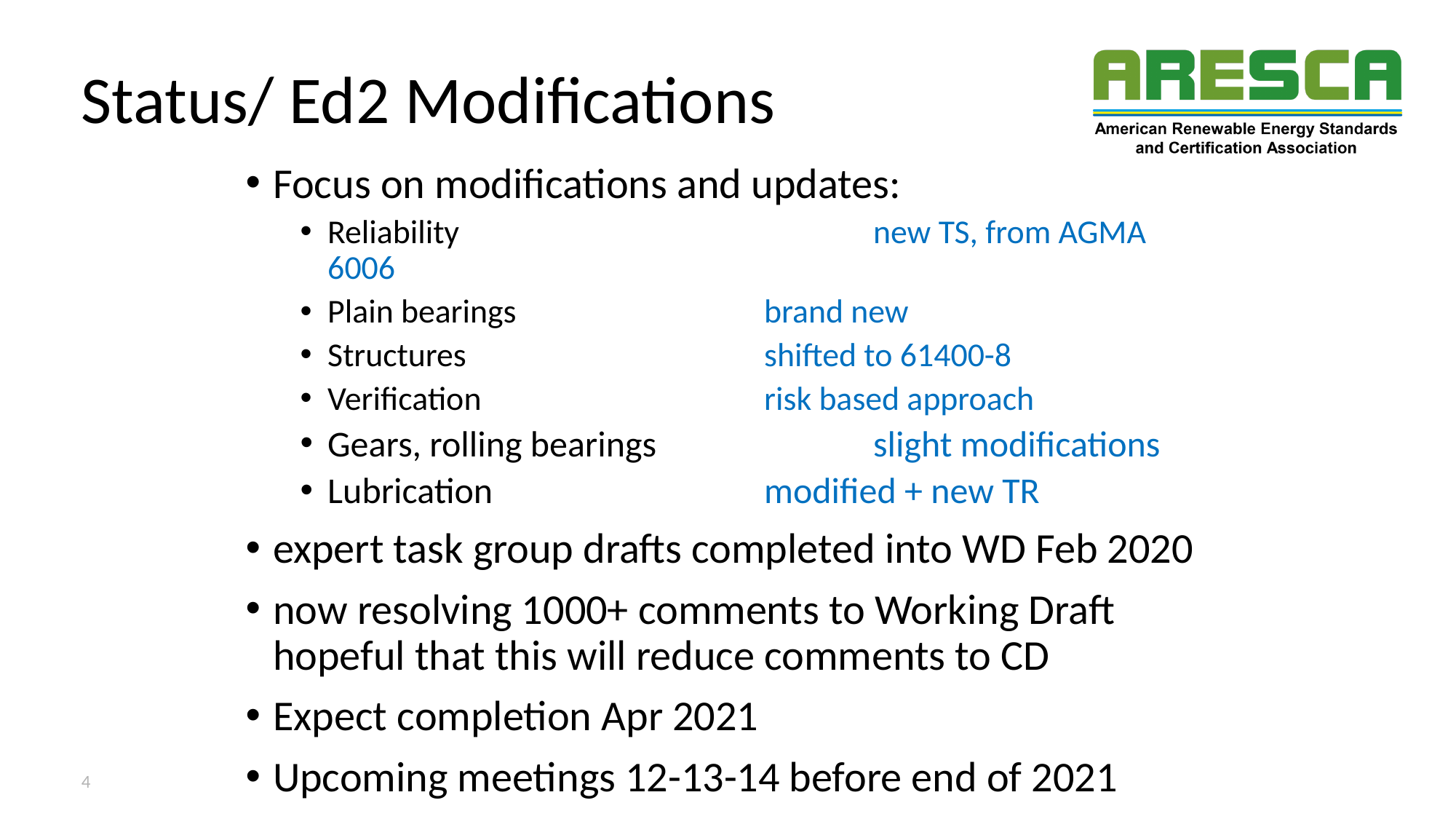

# Status/ Ed2 Modifications
Focus on modifications and updates:
Reliability				new TS, from AGMA 6006
Plain bearings			brand new
Structures			shifted to 61400-8
Verification 			risk based approach
Gears, rolling bearings		slight modifications
Lubrication			modified + new TR
expert task group drafts completed into WD Feb 2020
now resolving 1000+ comments to Working Draft hopeful that this will reduce comments to CD
Expect completion Apr 2021
Upcoming meetings 12-13-14 before end of 2021
4